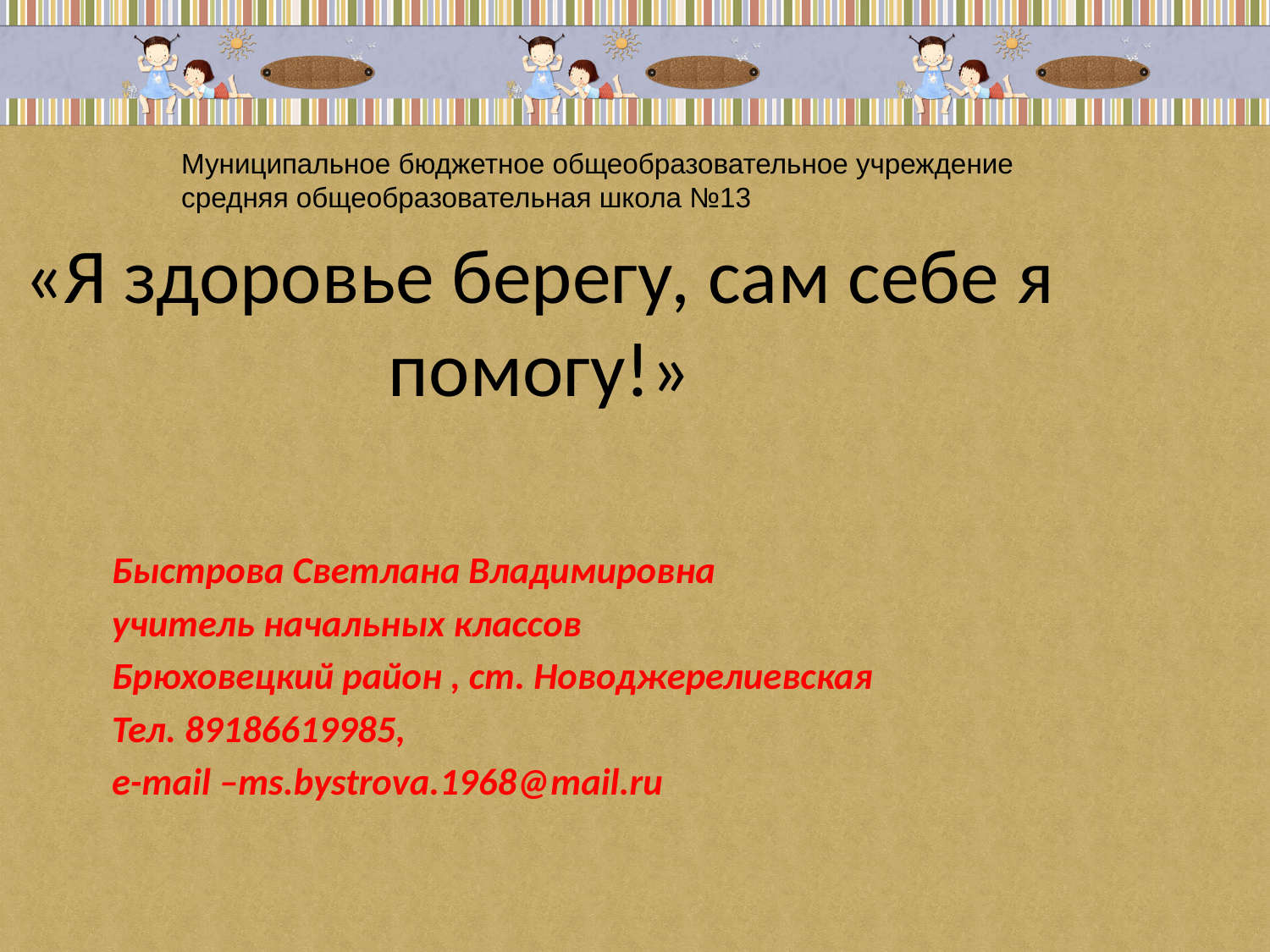

«Я здоровье берегу, сам себе я помогу!»
Муниципальное бюджетное общеобразовательное учреждение
средняя общеобразовательная школа №13

Быстрова Светлана Владимировна
учитель начальных классов
Брюховецкий район , ст. Новоджерелиевская
Тел. 89186619985,
e-mail –ms.bystrova.1968@mail.ru